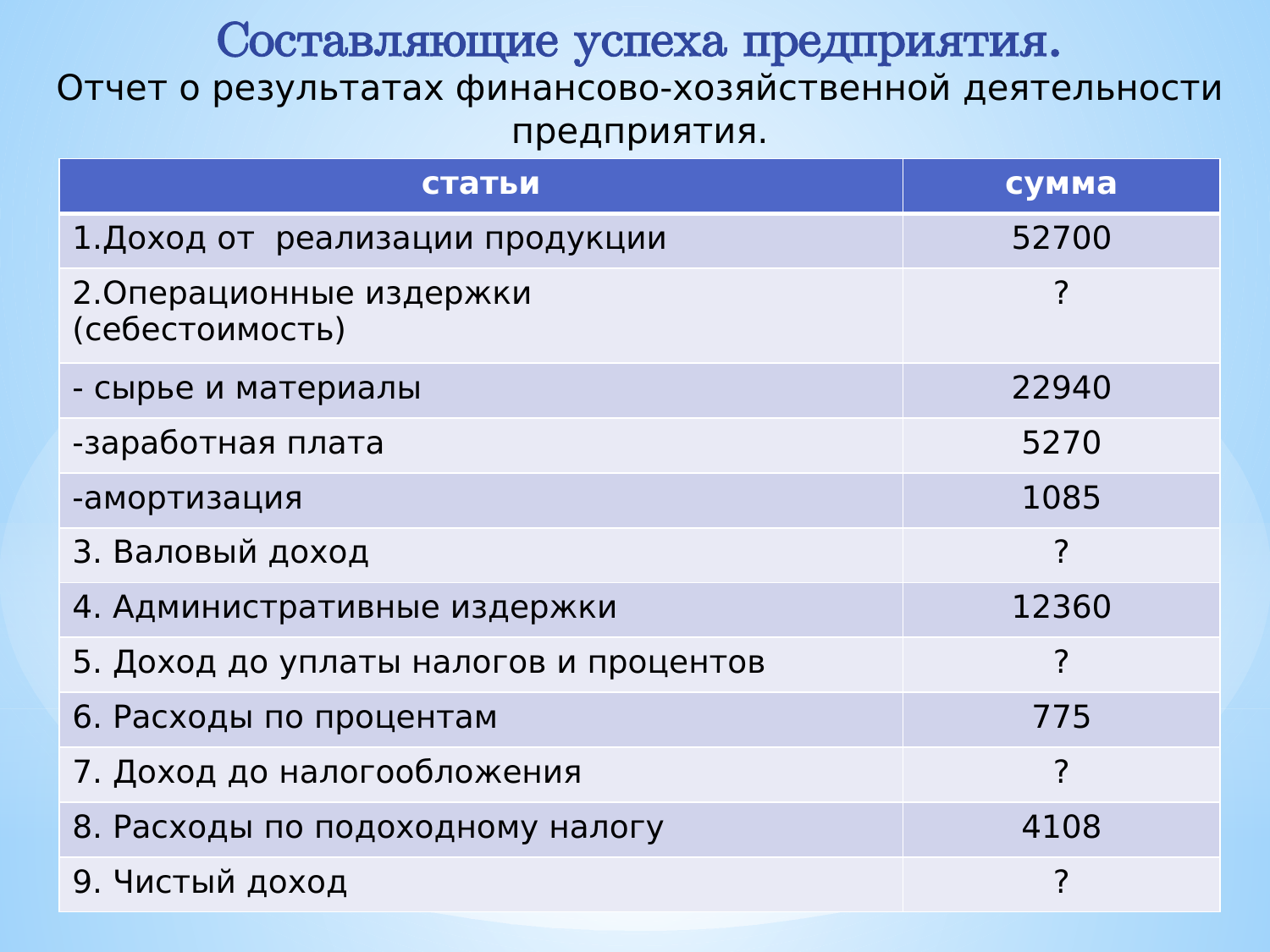

Составляющие успеха предприятия.
Отчет о результатах финансово-хозяйственной деятельности предприятия.

| статьи | сумма |
| --- | --- |
| 1.Доход от реализации продукции | 52700 |
| 2.Операционные издержки (себестоимость) | ? |
| - сырье и материалы | 22940 |
| -заработная плата | 5270 |
| -амортизация | 1085 |
| 3. Валовый доход | ? |
| 4. Административные издержки | 12360 |
| 5. Доход до уплаты налогов и процентов | ? |
| 6. Расходы по процентам | 775 |
| 7. Доход до налогообложения | ? |
| 8. Расходы по подоходному налогу | 4108 |
| 9. Чистый доход | ? |